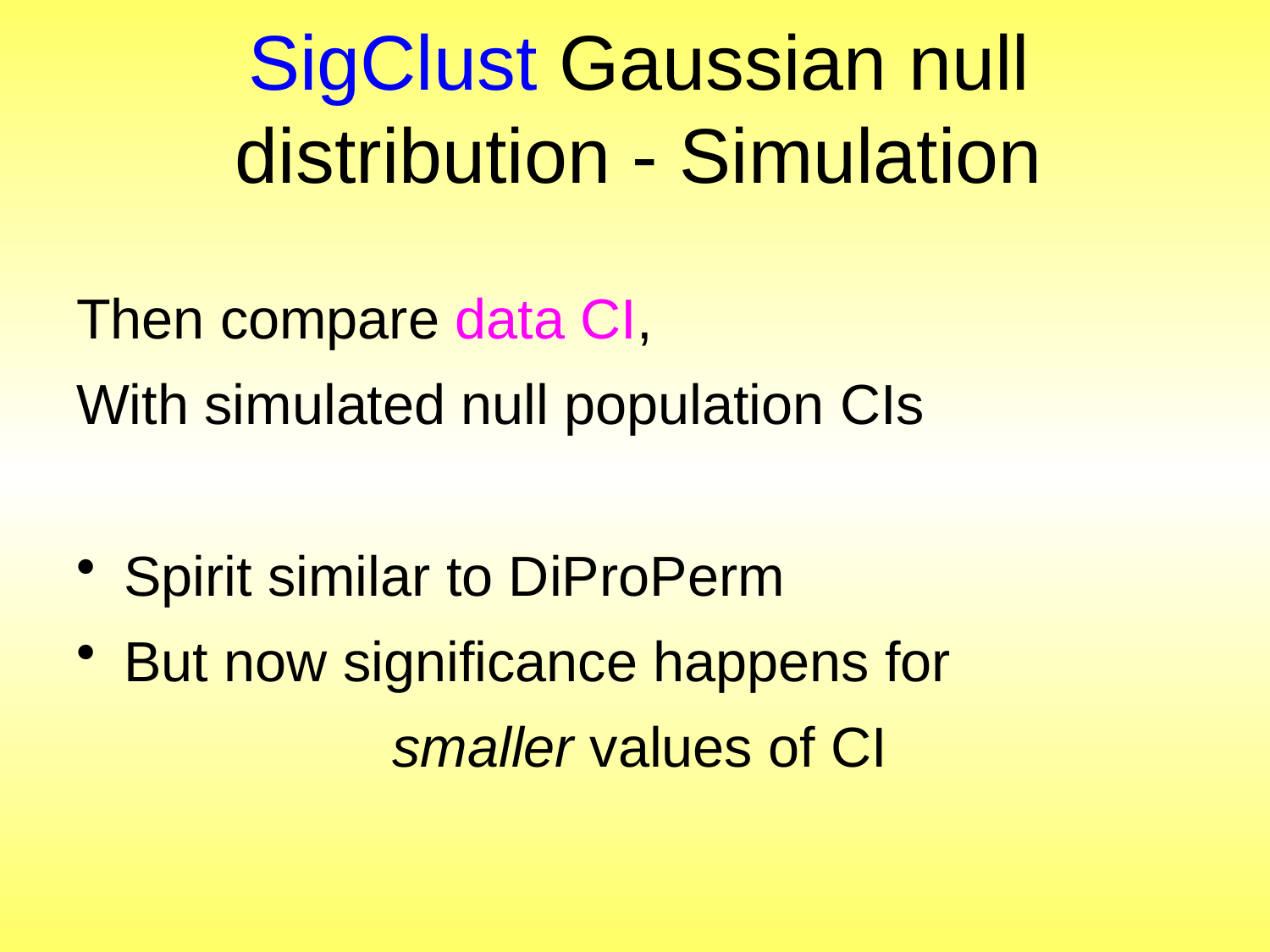

# SigClust Gaussian null distribution - Simulation

Then compare data CI,
With simulated null population CIs

Spirit similar to DiProPerm
But now significance happens for
smaller values of CI